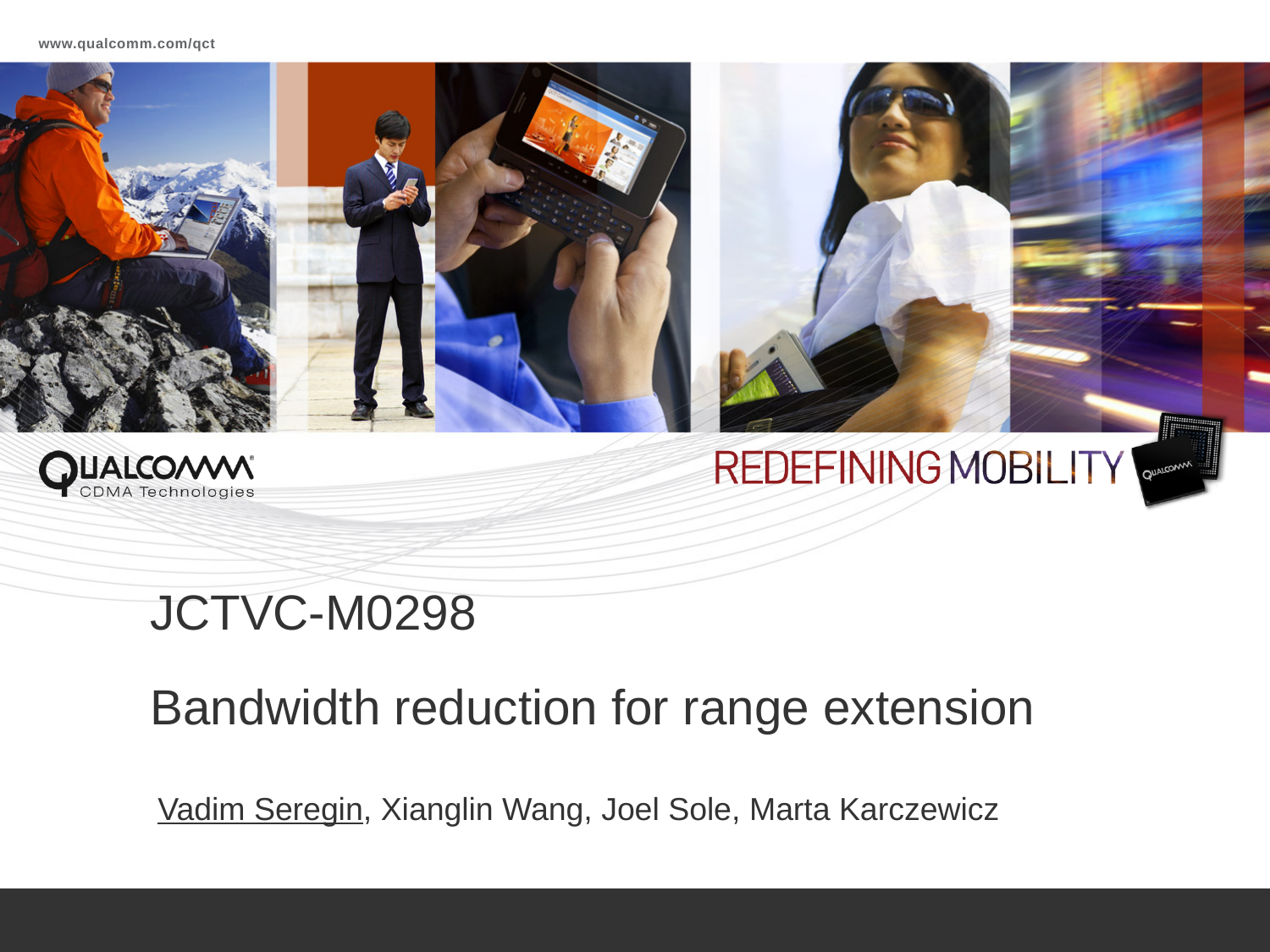

# JCTVC-M0298 Bandwidth reduction for range extension
Vadim Seregin, Xianglin Wang, Joel Sole, Marta Karczewicz